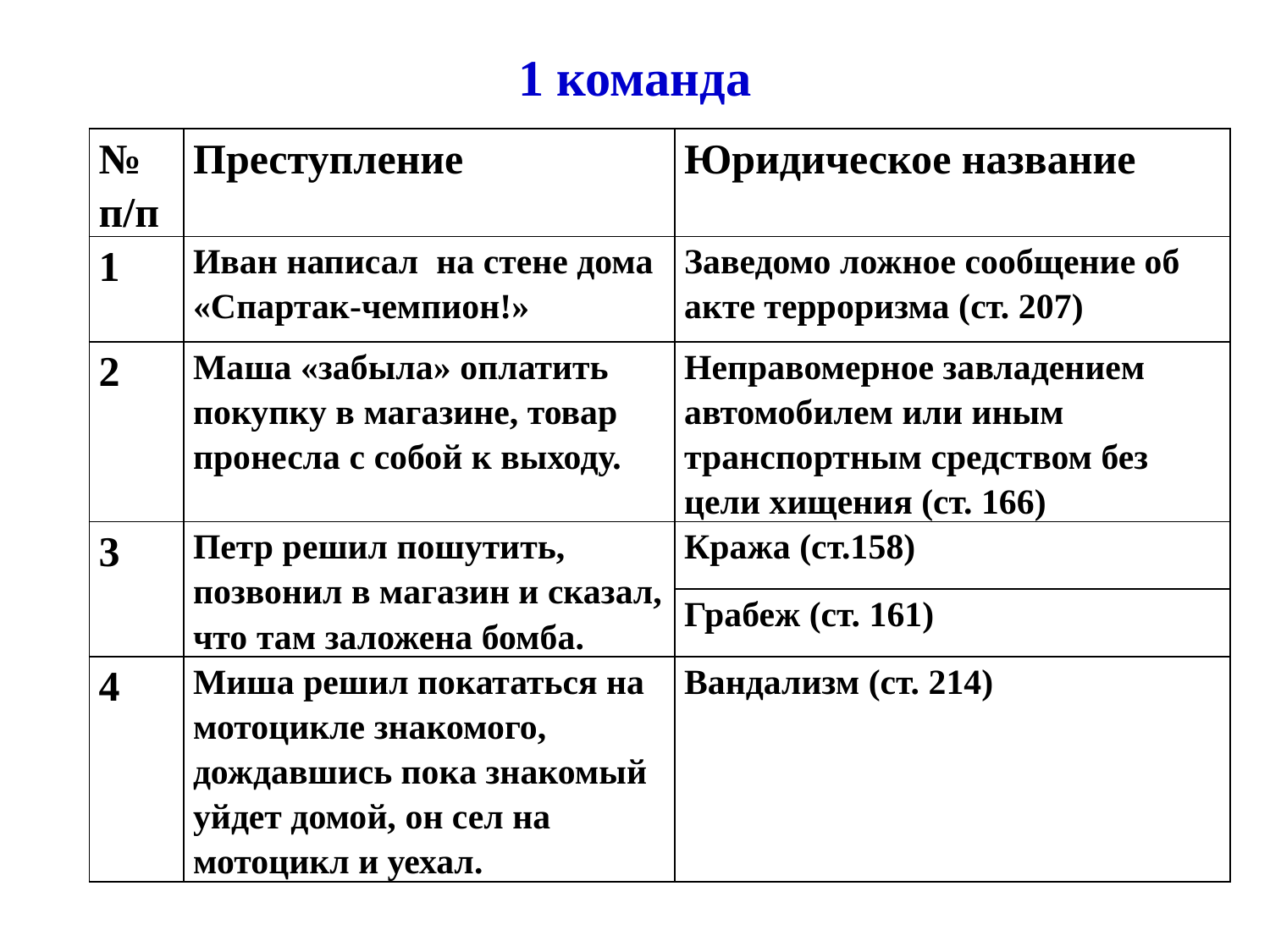

# 1 команда
| № п/п | Преступление | Юридическое название |
| --- | --- | --- |
| 1 | Иван написал на стене дома «Спартак-чемпион!» | Заведомо ложное сообщение об акте терроризма (ст. 207) |
| 2 | Маша «забыла» оплатить покупку в магазине, товар пронесла с собой к выходу. | Неправомерное завладением автомобилем или иным транспортным средством без цели хищения (ст. 166) |
| 3 | Петр решил пошутить, позвонил в магазин и сказал, что там заложена бомба. | Кража (ст.158) |
|  |  | Грабеж (ст. 161) |
| 4 | Миша решил покататься на мотоцикле знакомого, дождавшись пока знакомый уйдет домой, он сел на мотоцикл и уехал. | Вандализм (ст. 214) |